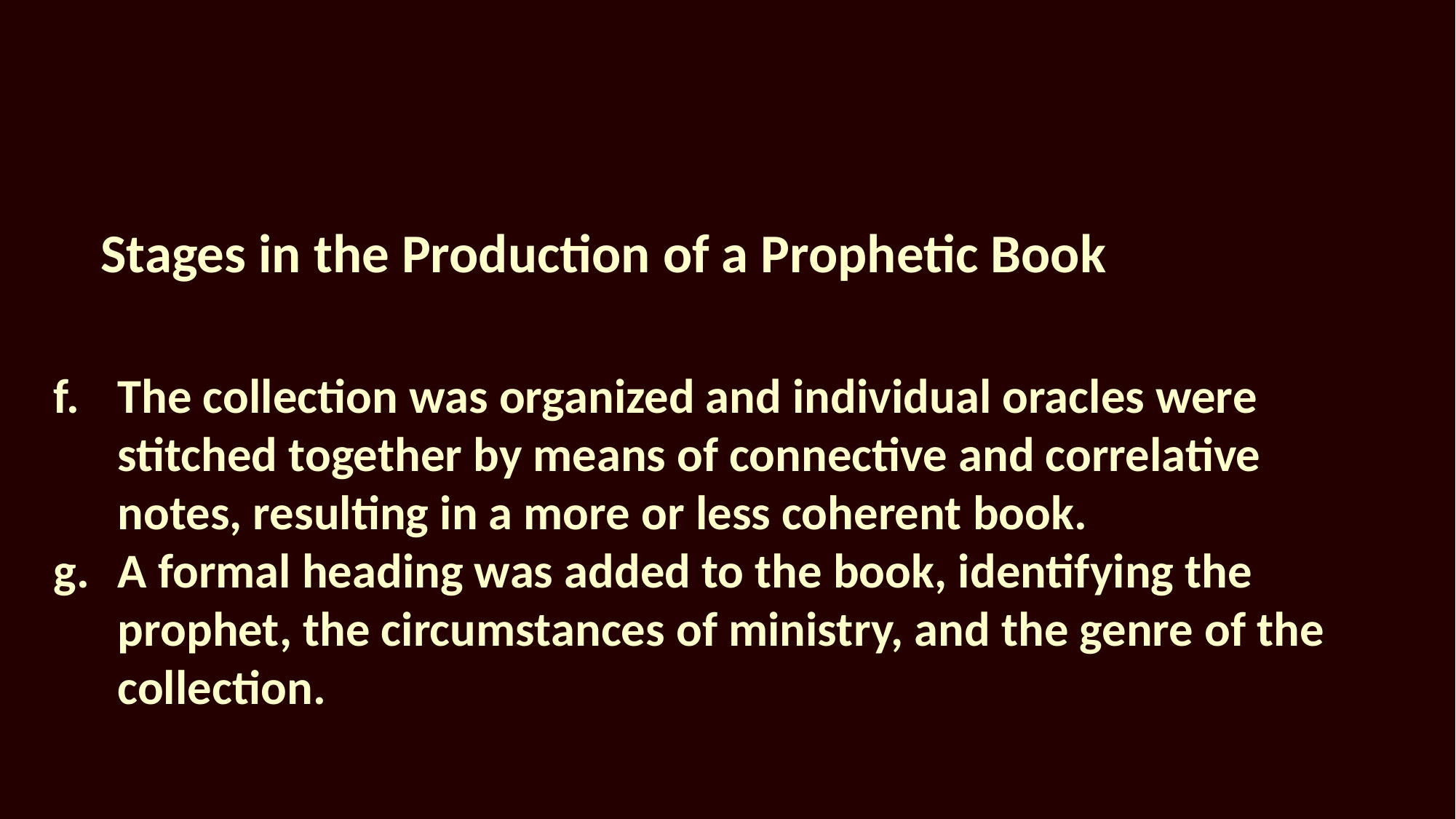

# Stages in the Production of a Prophetic Book
f.	The collection was organized and individual oracles were stitched together by means of connective and correlative notes, resulting in a more or less coherent book.
g.	A formal heading was added to the book, identifying the prophet, the circumstances of ministry, and the genre of the collection.